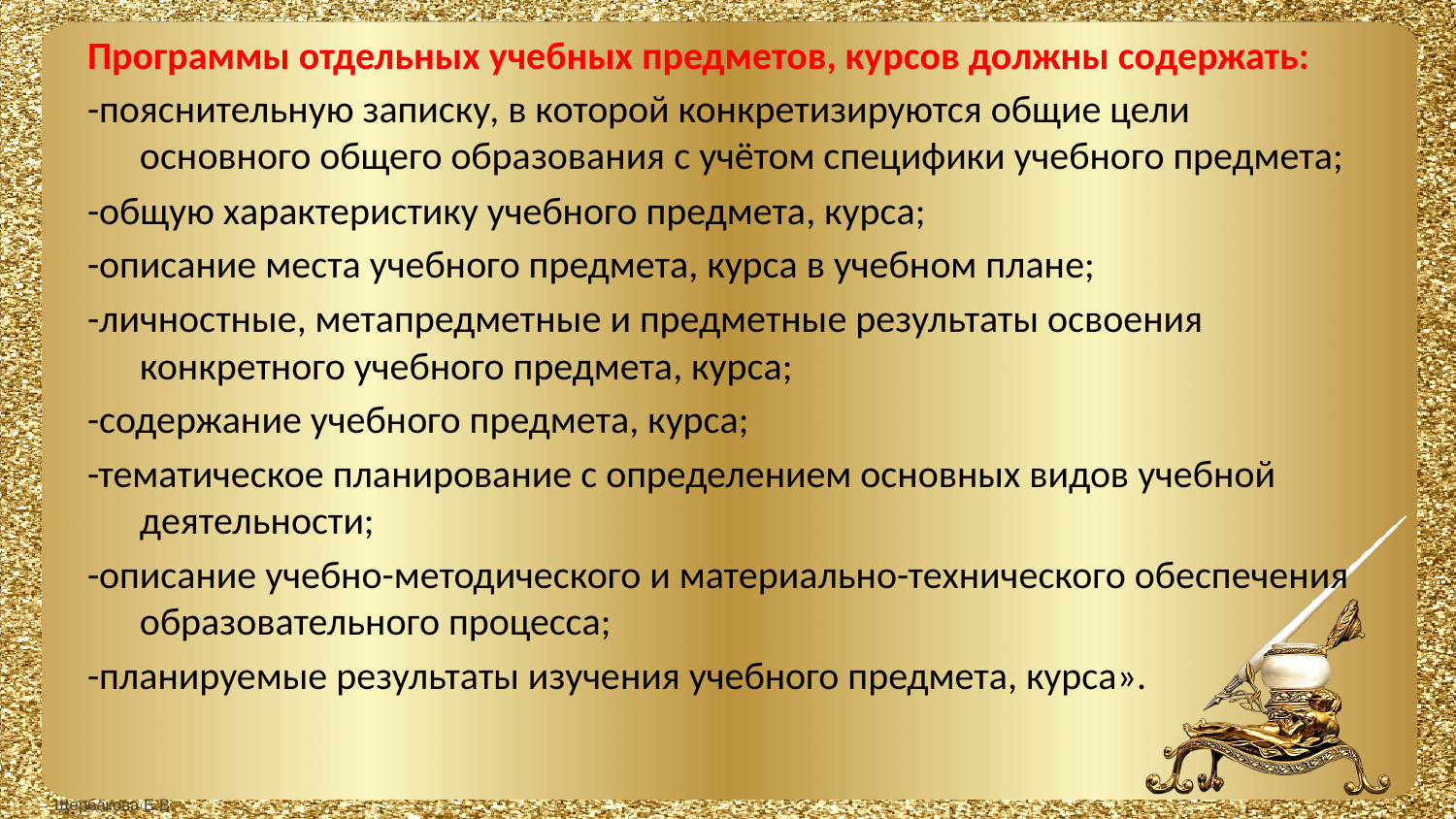

Программы отдельных учебных предметов, курсов должны содержать:
-пояснительную записку, в которой конкретизируются общие цели  основного общего образования с учётом специфики учебного предмета;
-общую характеристику учебного предмета, курса;
-описание места учебного предмета, курса в учебном плане;
-личностные, метапредметные и предметные результаты освоения конкретного учебного предмета, курса;
-содержание учебного предмета, курса;
-тематическое планирование с определением основных видов учебной деятельности;
-описание учебно-методического и материально-технического обеспечения образовательного процесса;
-планируемые результаты изучения учебного предмета, курса».